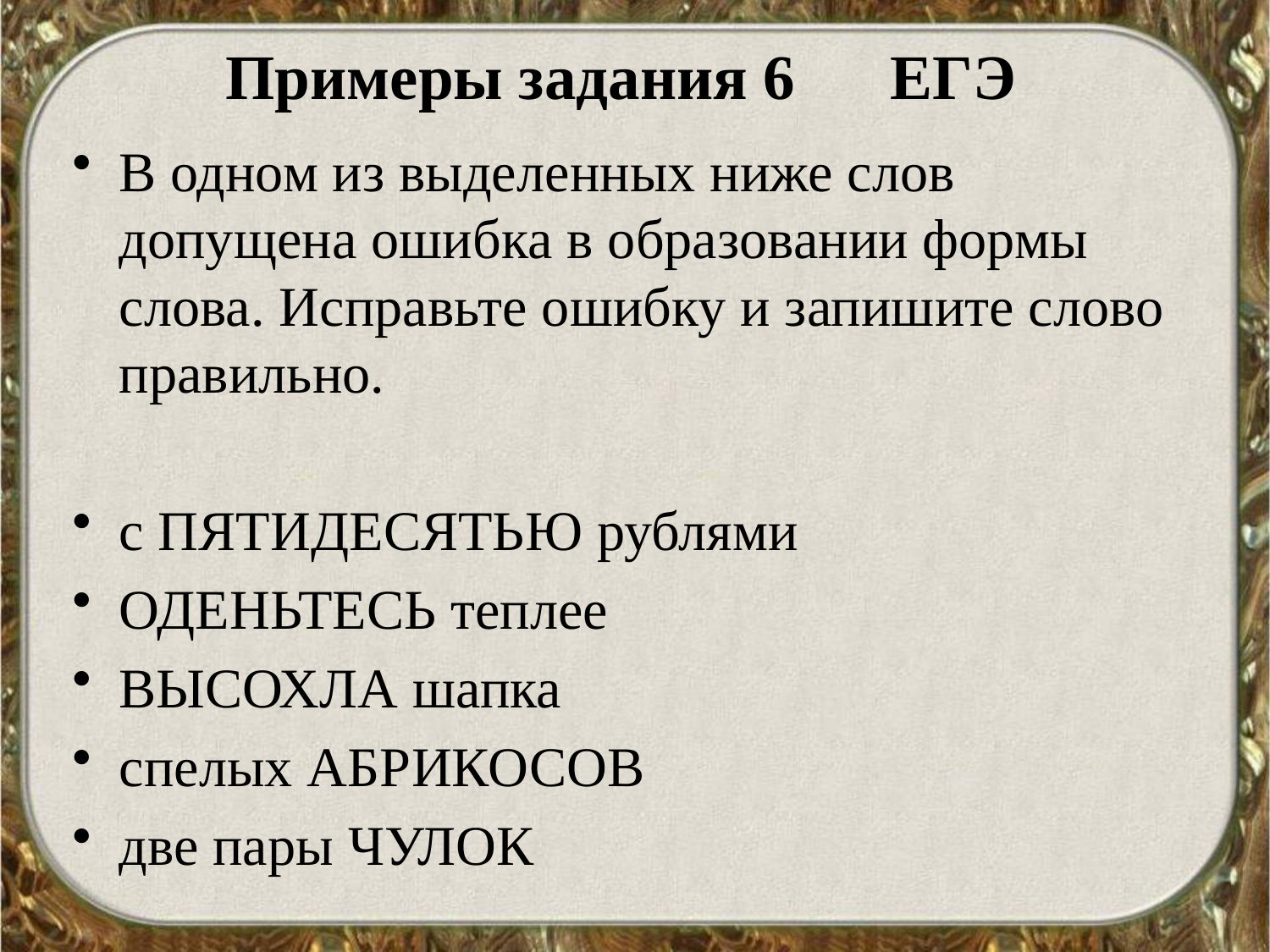

# Примеры задания 6      ЕГЭ
В одном из выделенных ниже слов допущена ошибка в образовании формы слова. Исправьте ошибку и запишите слово правильно.

с ПЯТИДЕСЯТЬЮ рублями
ОДЕНЬТЕСЬ теплее
ВЫСОХЛА шапка
спелых АБРИКОСОВ
две пары ЧУЛОК